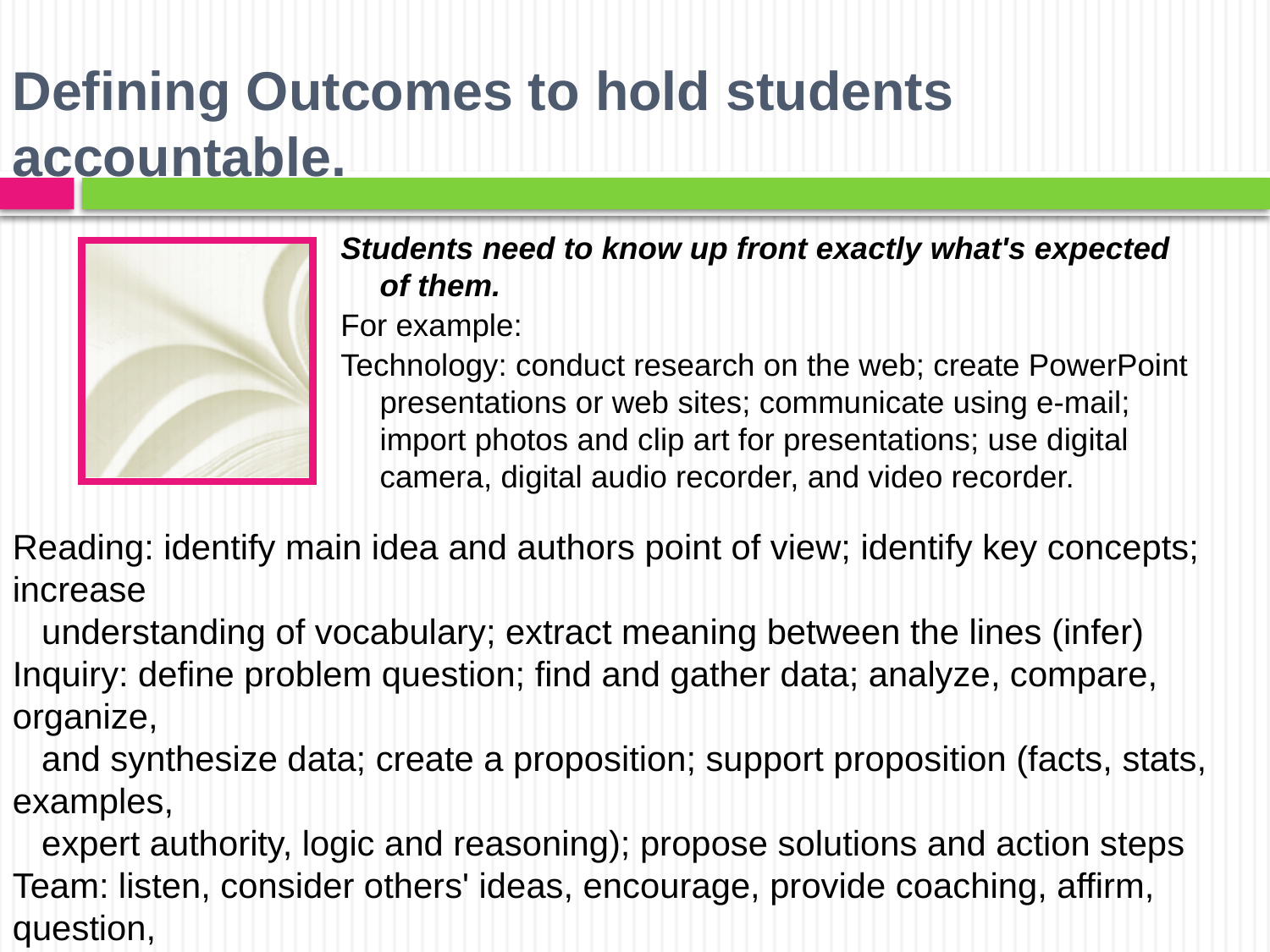

# Defining Outcomes to hold students accountable.
Students need to know up front exactly what's expected of them.
For example:
Technology: conduct research on the web; create PowerPoint presentations or web sites; communicate using e-mail; import photos and clip art for presentations; use digital camera, digital audio recorder, and video recorder.
Reading: identify main idea and authors point of view; identify key concepts; increase
   understanding of vocabulary; extract meaning between the lines (infer)
Inquiry: define problem question; find and gather data; analyze, compare, organize,
   and synthesize data; create a proposition; support proposition (facts, stats, examples,
   expert authority, logic and reasoning); propose solutions and action steps
Team: listen, consider others' ideas, encourage, provide coaching, affirm, question,
   cooperate, demonstrate individual responsibility, avoid put-downs, engage in dialogue
Project Management: set goals, agree on tasks and roles, meet deadlines, prioritize tasks